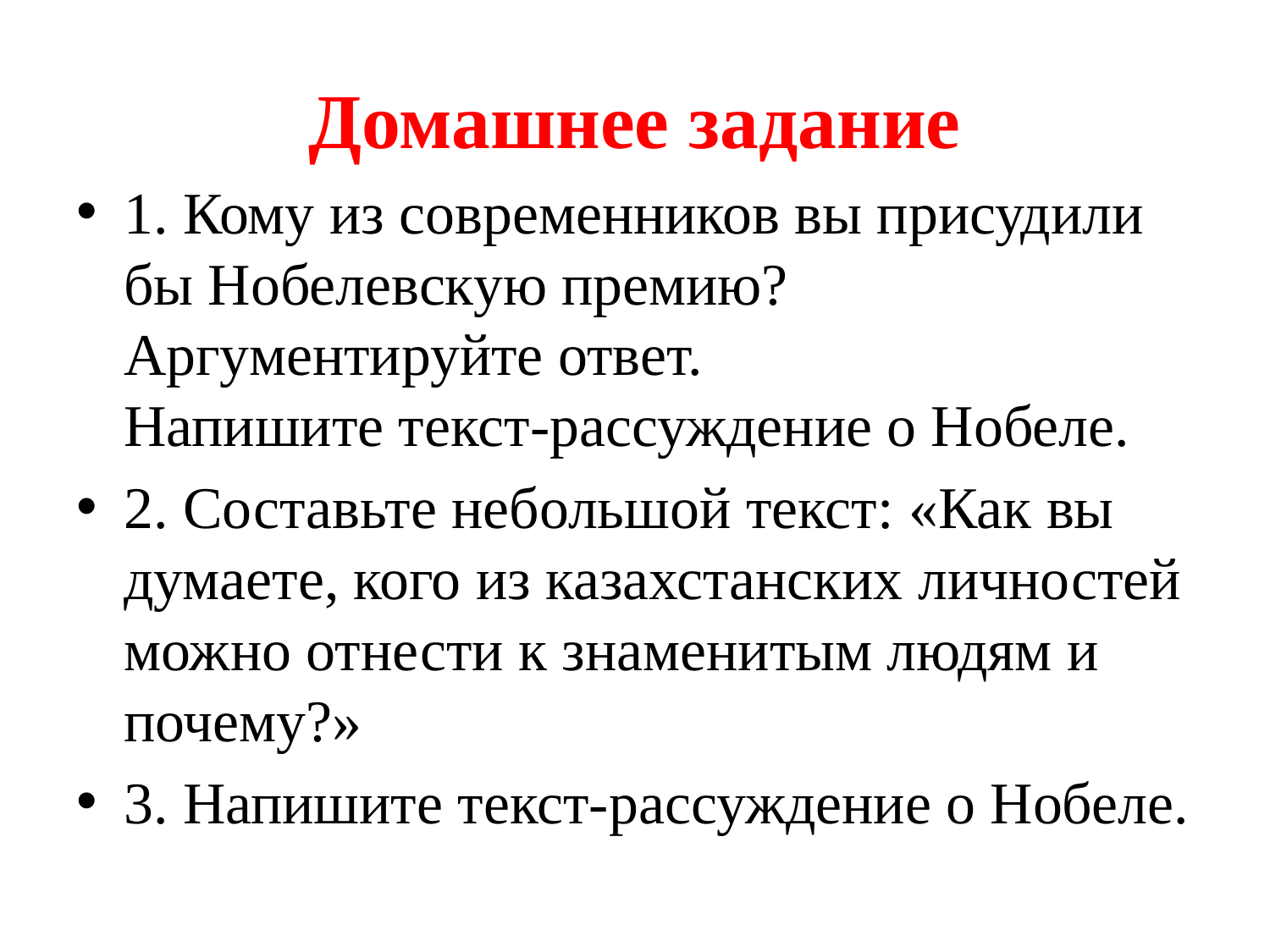

# Домашнее задание
1. Кому из современников вы присудили бы Нобелевскую премию? Аргументируйте ответ.
​Напишите текст-рассуждение о Нобеле.
2. Составьте небольшой текст: «Как вы думаете, кого из казахстанских личностей можно отнести к знаменитым людям и почему?»
3. Напишите текст-рассуждение о Нобеле.